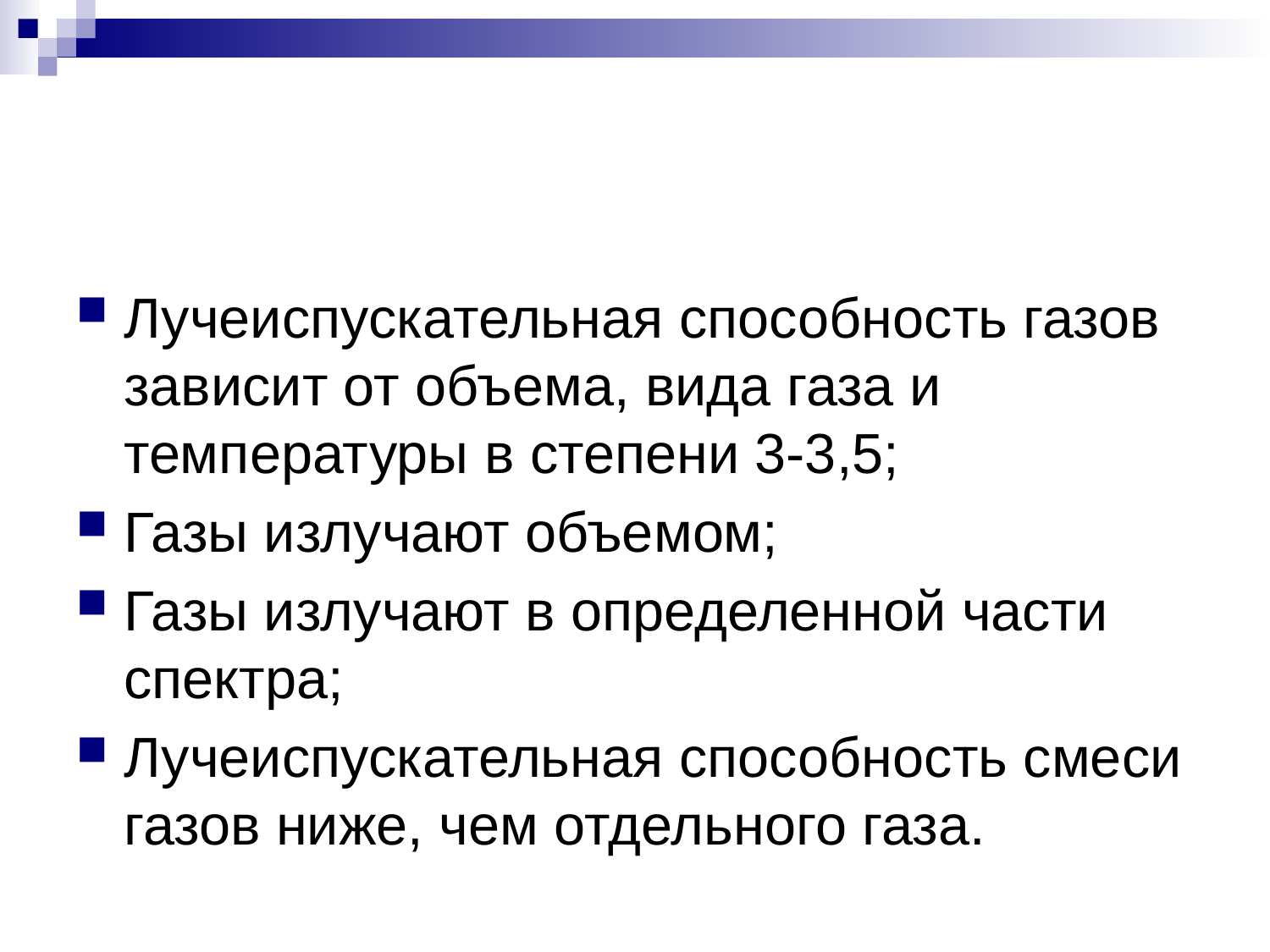

#
Лучеиспускательная способность газов зависит от объема, вида газа и температуры в степени 3-3,5;
Газы излучают объемом;
Газы излучают в определенной части спектра;
Лучеиспускательная способность смеси газов ниже, чем отдельного газа.